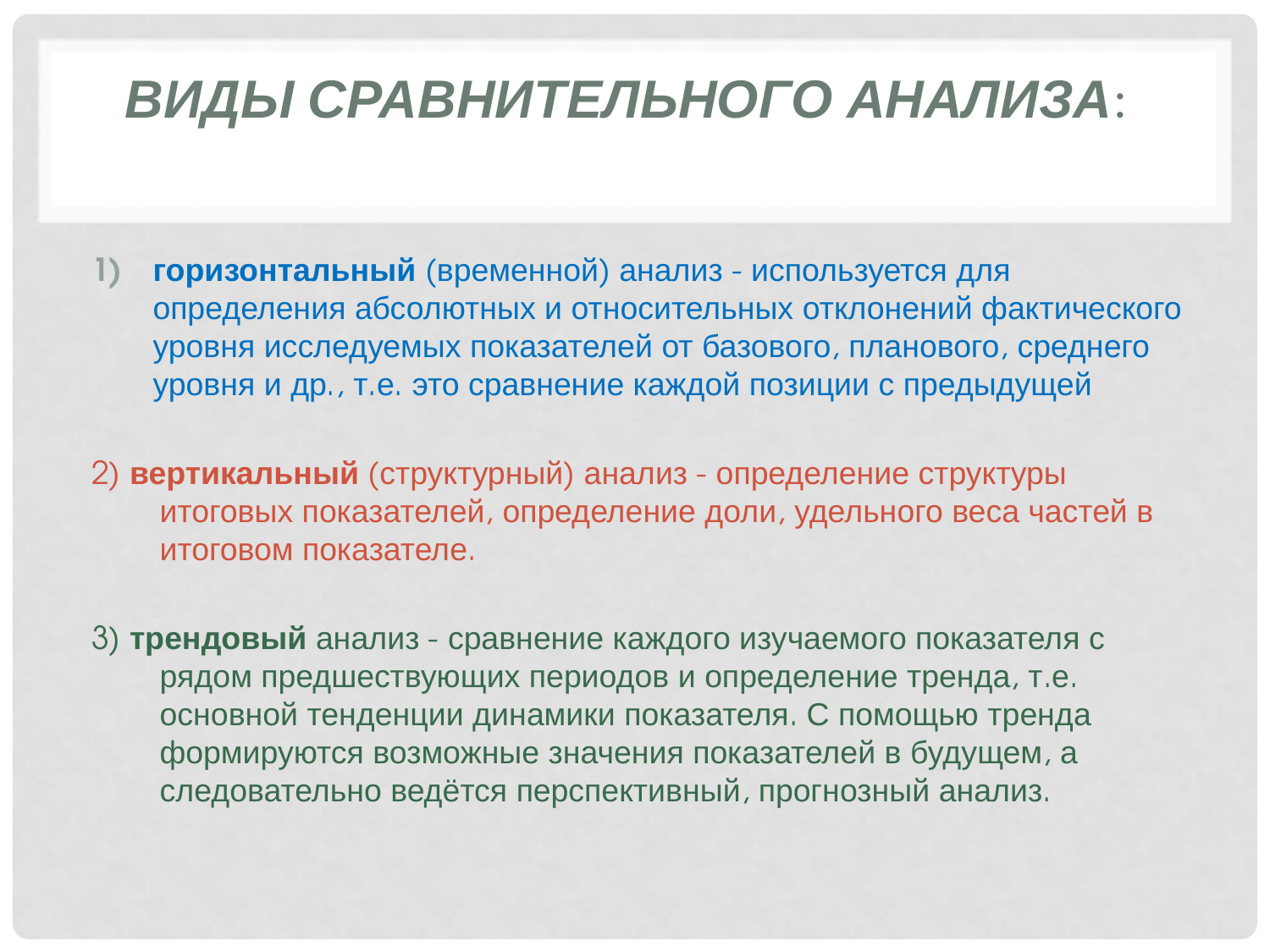

# виды сравнительного анализа:
горизонтальный (временной) анализ - используется для определения абсолютных и относительных отклонений фактического уровня исследуемых показателей от базового, планового, среднего уровня и др., т.е. это сравнение каждой позиции с предыдущей

2) вертикальный (структурный) анализ - определение структуры итоговых показателей, определение доли, удельного веса частей в итоговом показателе.

3) трендовый анализ - сравнение каждого изучаемого показателя с рядом предшествующих периодов и определение тренда, т.е. основной тенденции динамики показателя. С помощью тренда формируются возможные значения показателей в будущем, а следовательно ведётся перспективный, прогнозный анализ.